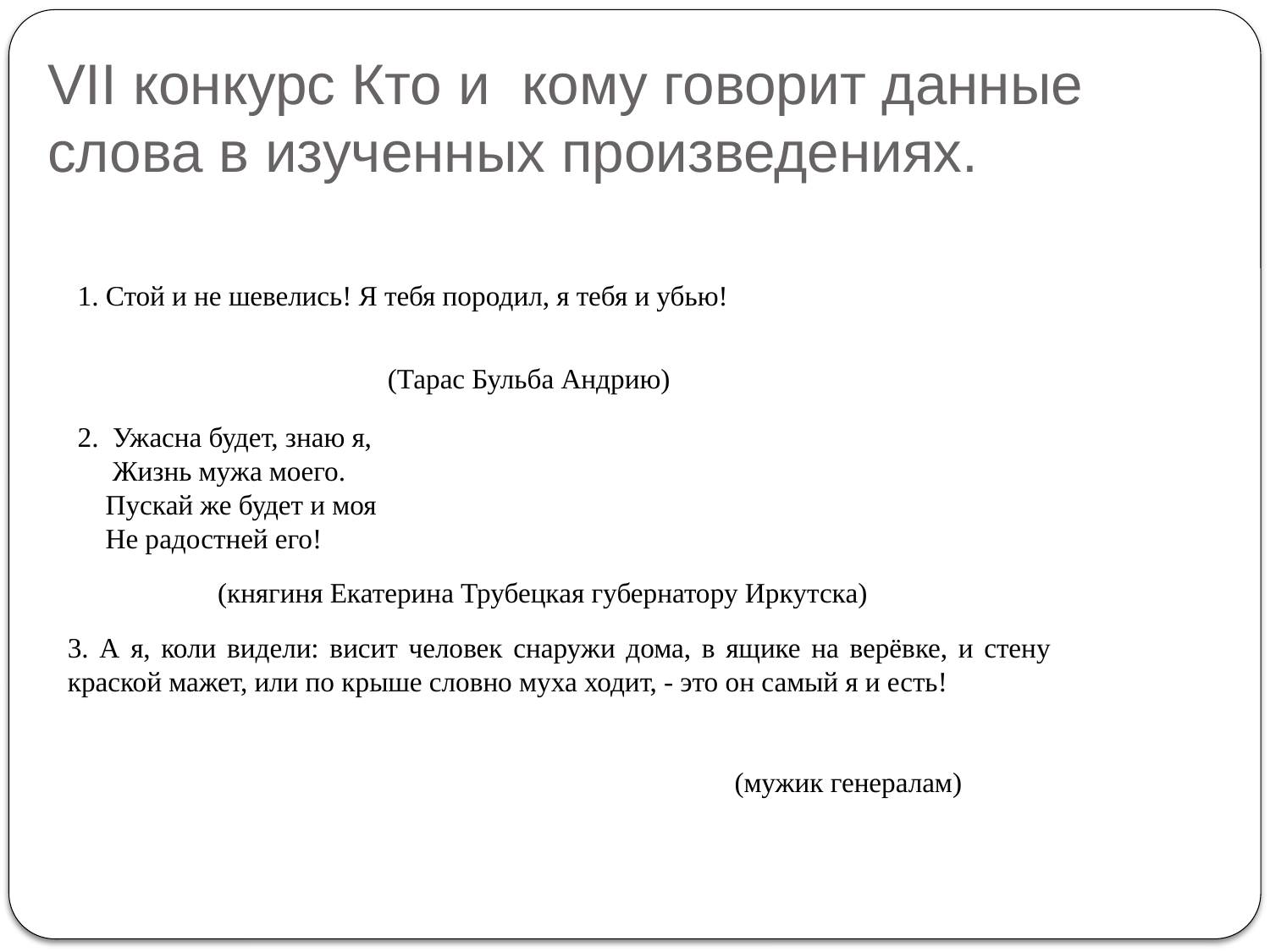

# VII конкурс Кто и  кому говорит данные слова в изученных произведениях.
1. Стой и не шевелись! Я тебя породил, я тебя и убью!
                                                                           (Тарас Бульба Андрию)
2.  Ужасна будет, знаю я,
     Жизнь мужа моего.
    Пускай же будет и моя
    Не радостней его!
(княгиня Екатерина Трубецкая губернатору Иркутска)
3. А я, коли видели: висит человек снаружи дома, в ящике на верёвке, и стену краской мажет, или по крыше словно муха ходит, - это он самый я и есть!
                                                                          (мужик генералам)